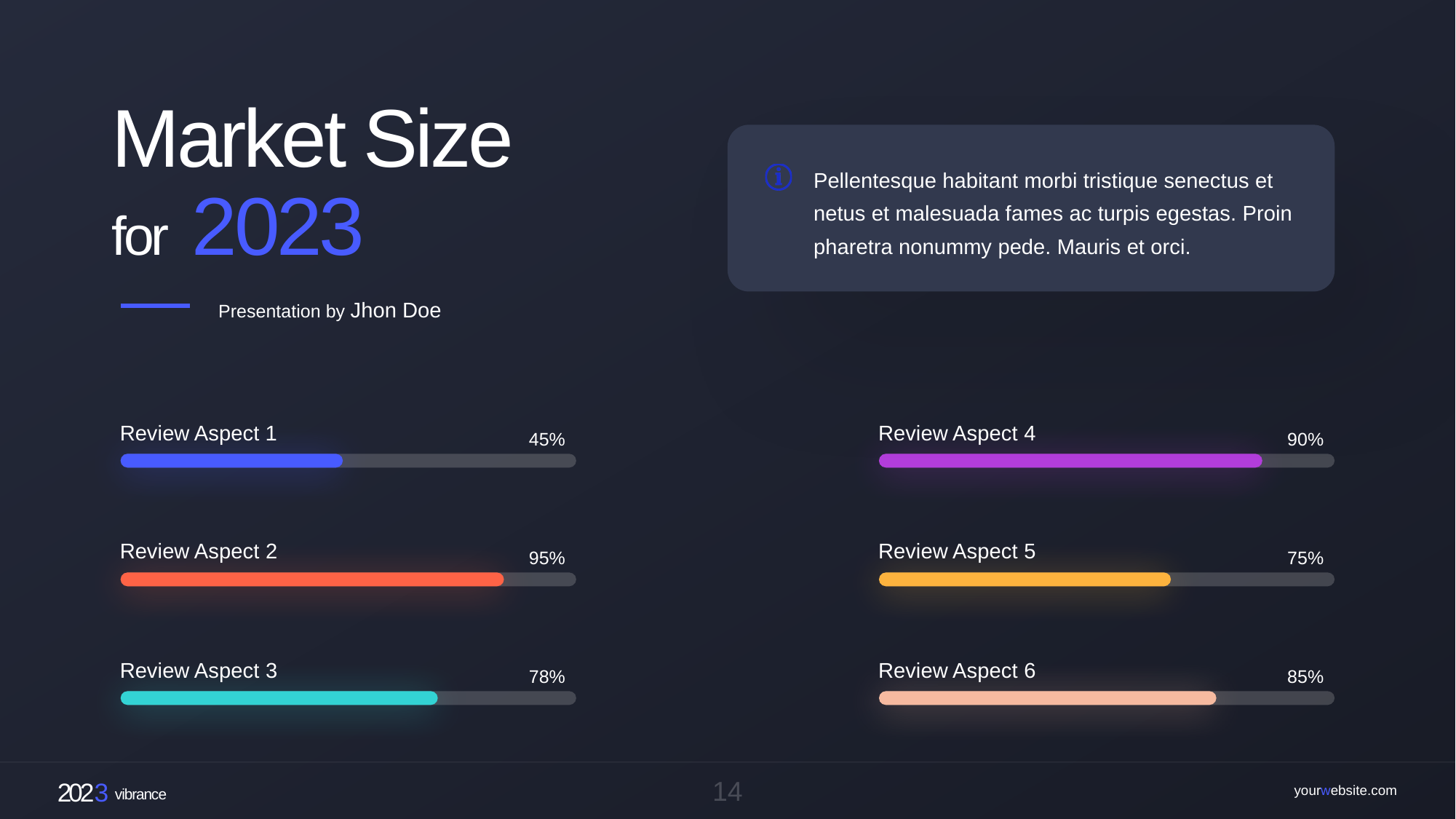

Market Size for 2023
Presentation by Jhon Doe

Pellentesque habitant morbi tristique senectus et netus et malesuada fames ac turpis egestas. Proin pharetra nonummy pede. Mauris et orci.

Review Aspect 1
Review Aspect 4
45%
90%

Review Aspect 2
Review Aspect 5
95%
75%

Review Aspect 3
Review Aspect 6
78%
85%